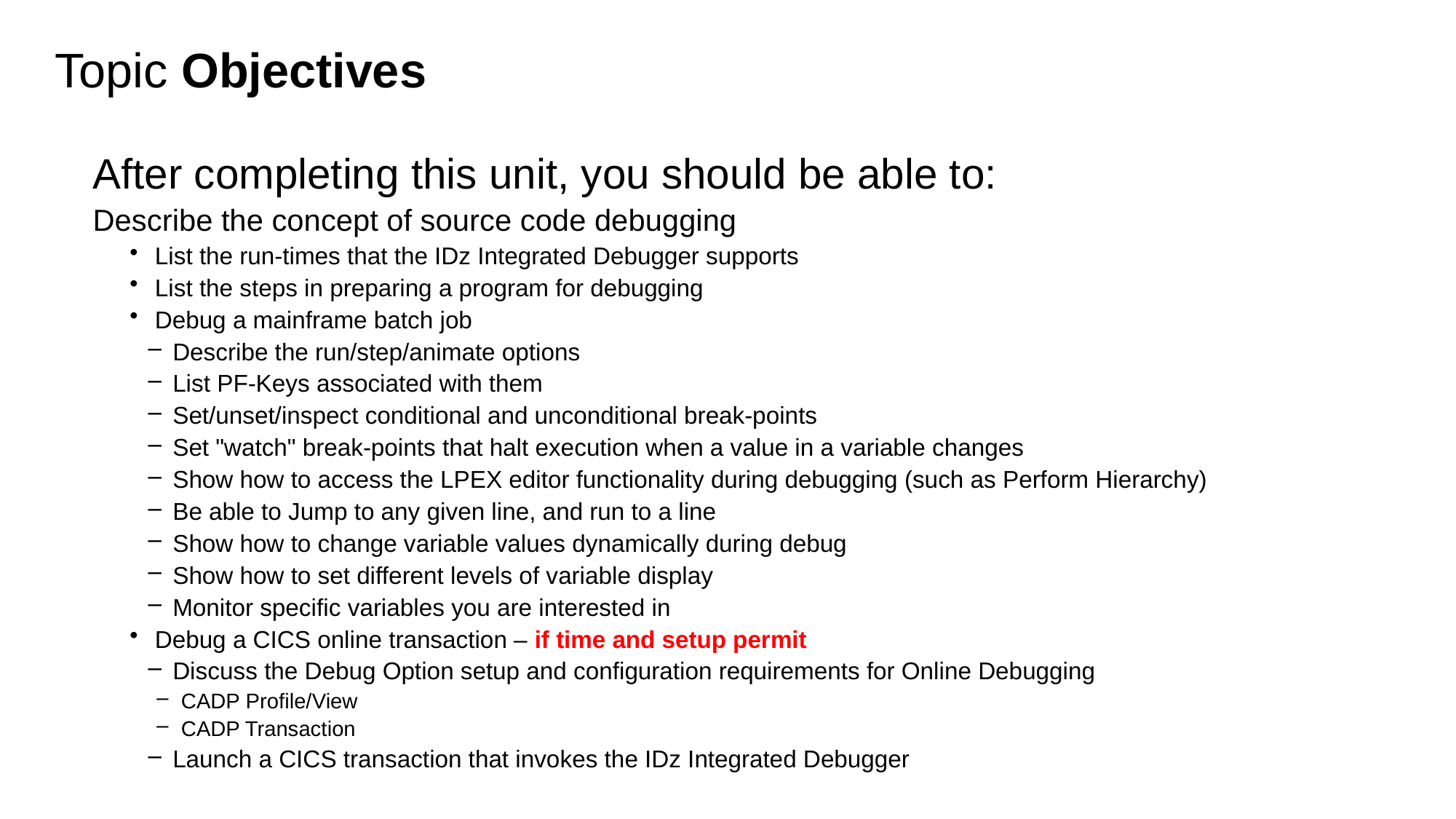

# Topic Objectives
After completing this unit, you should be able to:
Describe the concept of source code debugging
 List the run-times that the IDz Integrated Debugger supports
 List the steps in preparing a program for debugging
 Debug a mainframe batch job
 Describe the run/step/animate options
 List PF-Keys associated with them
 Set/unset/inspect conditional and unconditional break-points
 Set "watch" break-points that halt execution when a value in a variable changes
 Show how to access the LPEX editor functionality during debugging (such as Perform Hierarchy)
 Be able to Jump to any given line, and run to a line
 Show how to change variable values dynamically during debug
 Show how to set different levels of variable display
 Monitor specific variables you are interested in
 Debug a CICS online transaction – if time and setup permit
 Discuss the Debug Option setup and configuration requirements for Online Debugging
 CADP Profile/View
 CADP Transaction
 Launch a CICS transaction that invokes the IDz Integrated Debugger